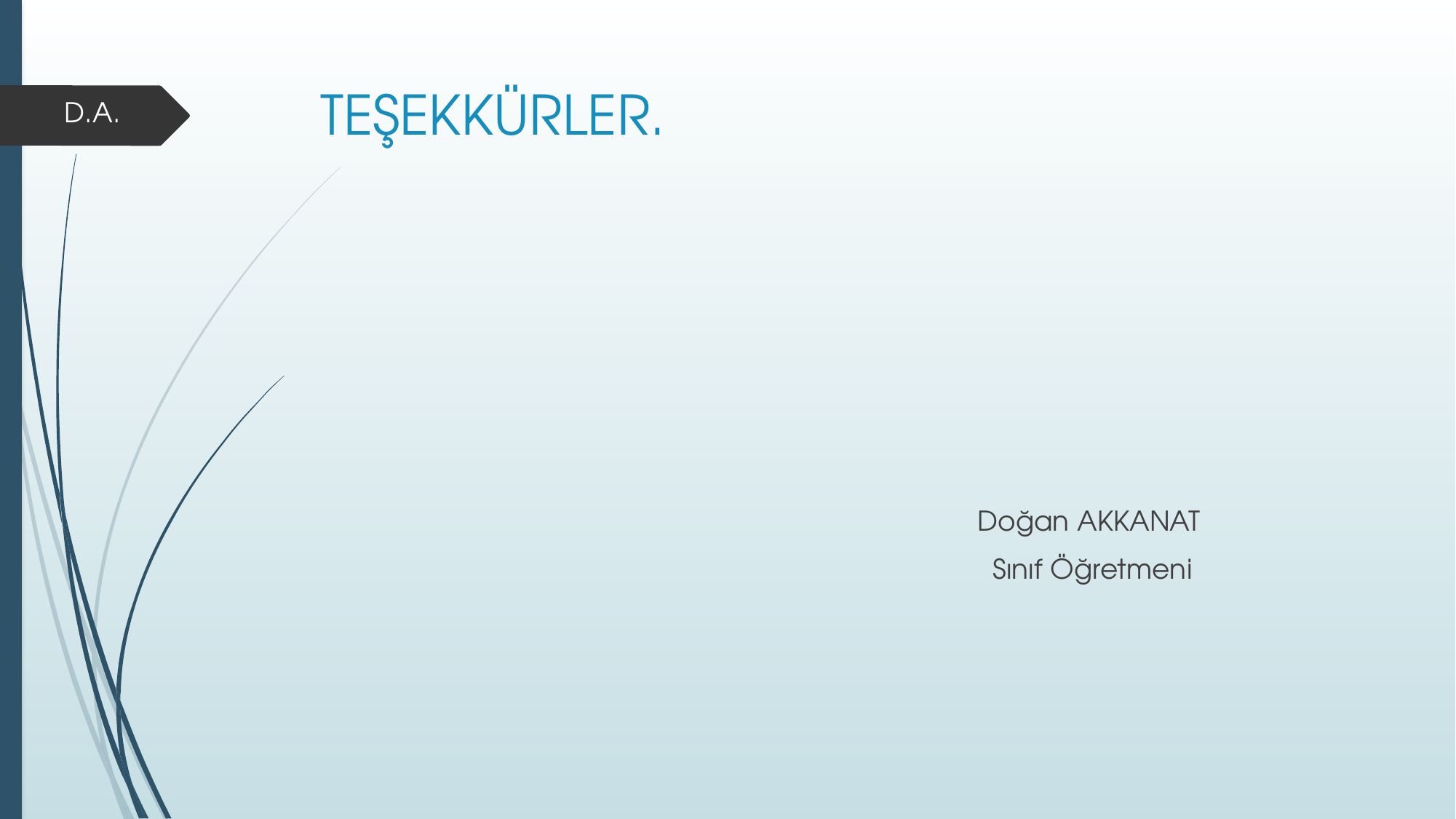

# TEŞEKKÜRLER.
D.A.
Doğan AKKANAT
  Sınıf Öğretmeni